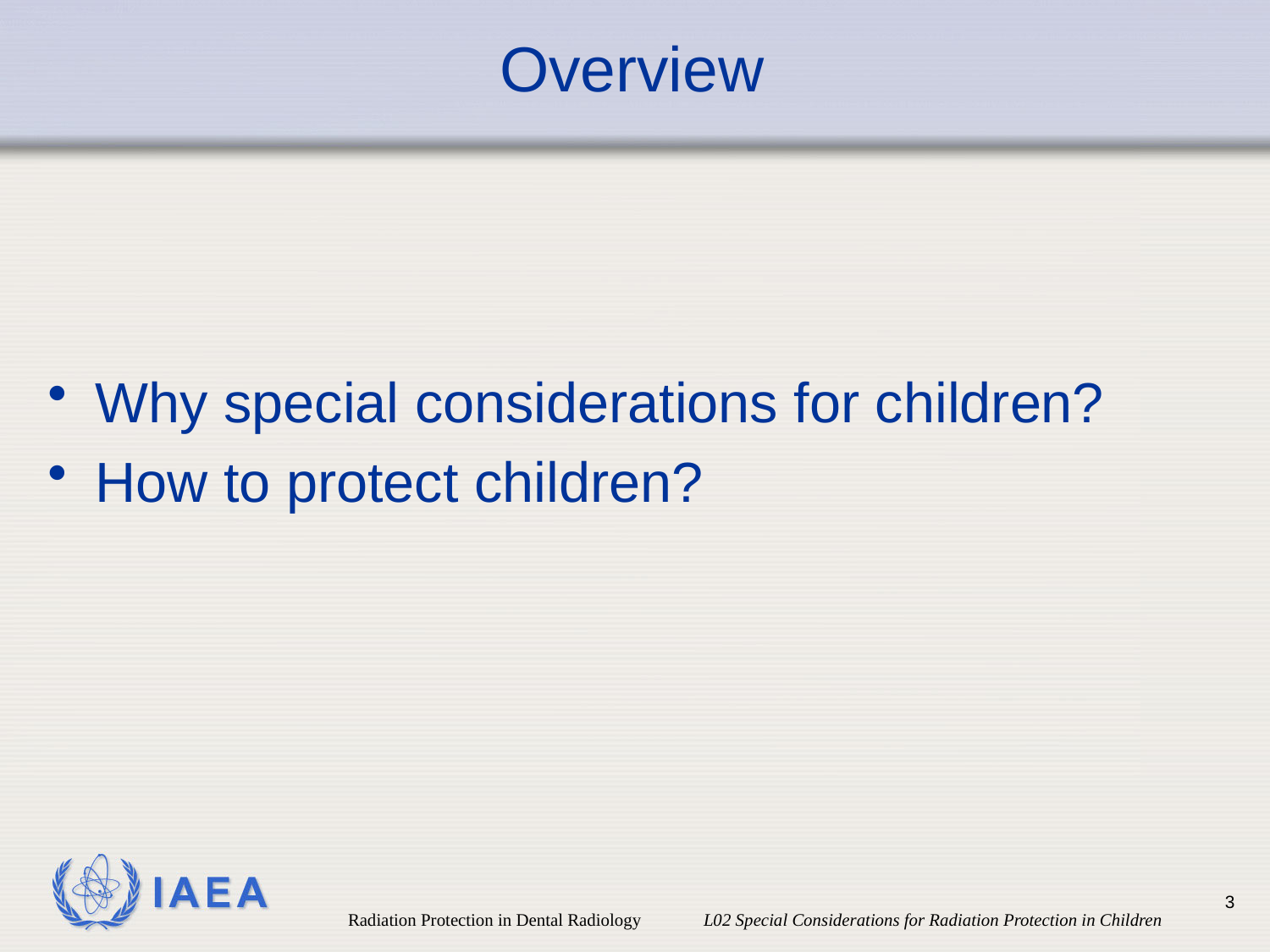

# Overview

Why special considerations for children?
How to protect children?

3
Radiation Protection in Dental Radiology              L02 Special Considerations for Radiation Protection in Children